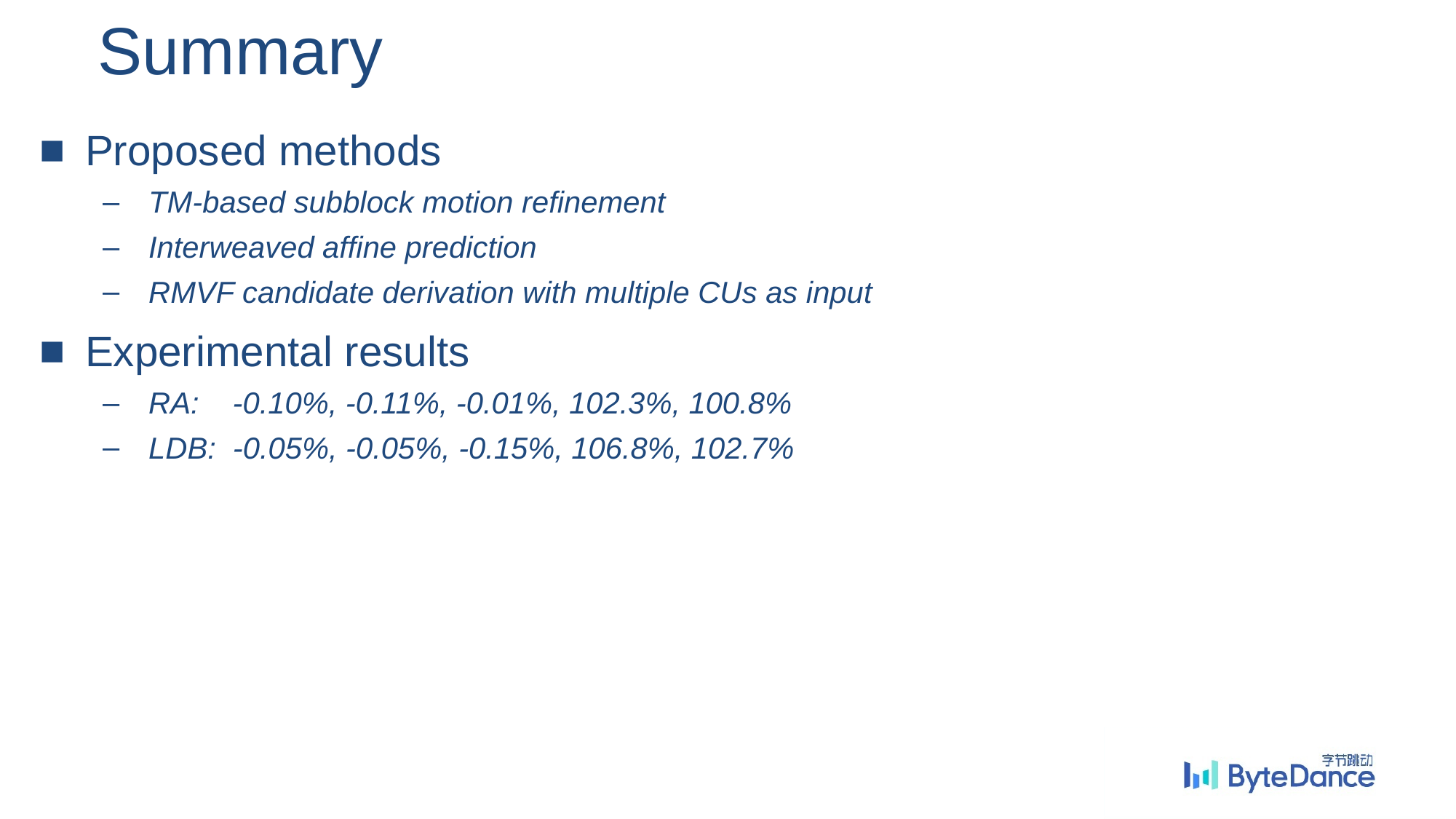

# Summary
Proposed methods
TM-based subblock motion refinement
Interweaved affine prediction
RMVF candidate derivation with multiple CUs as input
Experimental results
RA:    -0.10%, -0.11%, -0.01%, 102.3%, 100.8%
LDB:  -0.05%, -0.05%, -0.15%, 106.8%, 102.7%

2